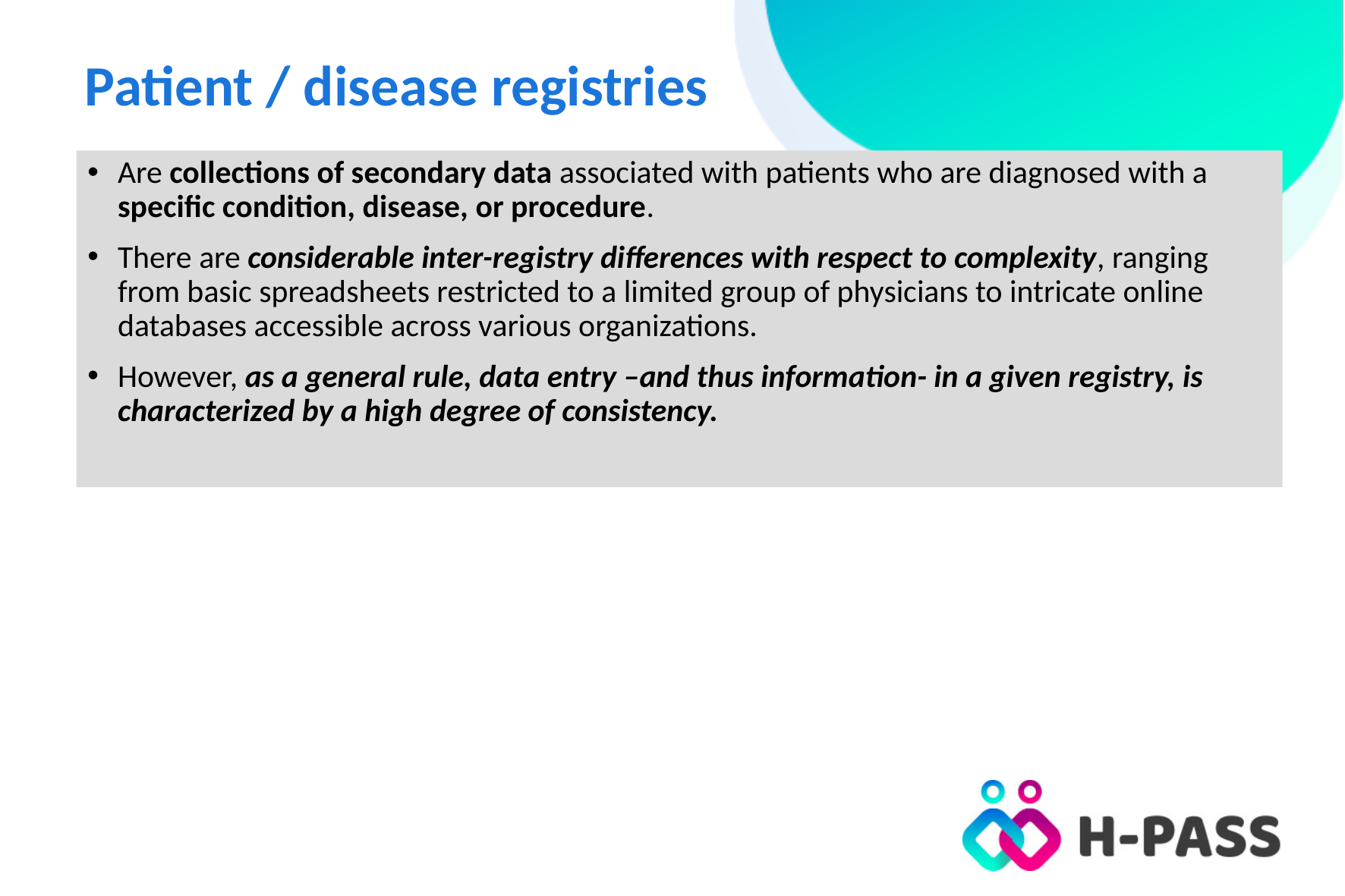

# Patient / disease registries
Are collections of secondary data associated with patients who are diagnosed with a specific condition, disease, or procedure.
There are considerable inter-registry differences with respect to complexity, ranging from basic spreadsheets restricted to a limited group of physicians to intricate online databases accessible across various organizations.
However, as a general rule, data entry –and thus information- in a given registry, is characterized by a high degree of consistency.